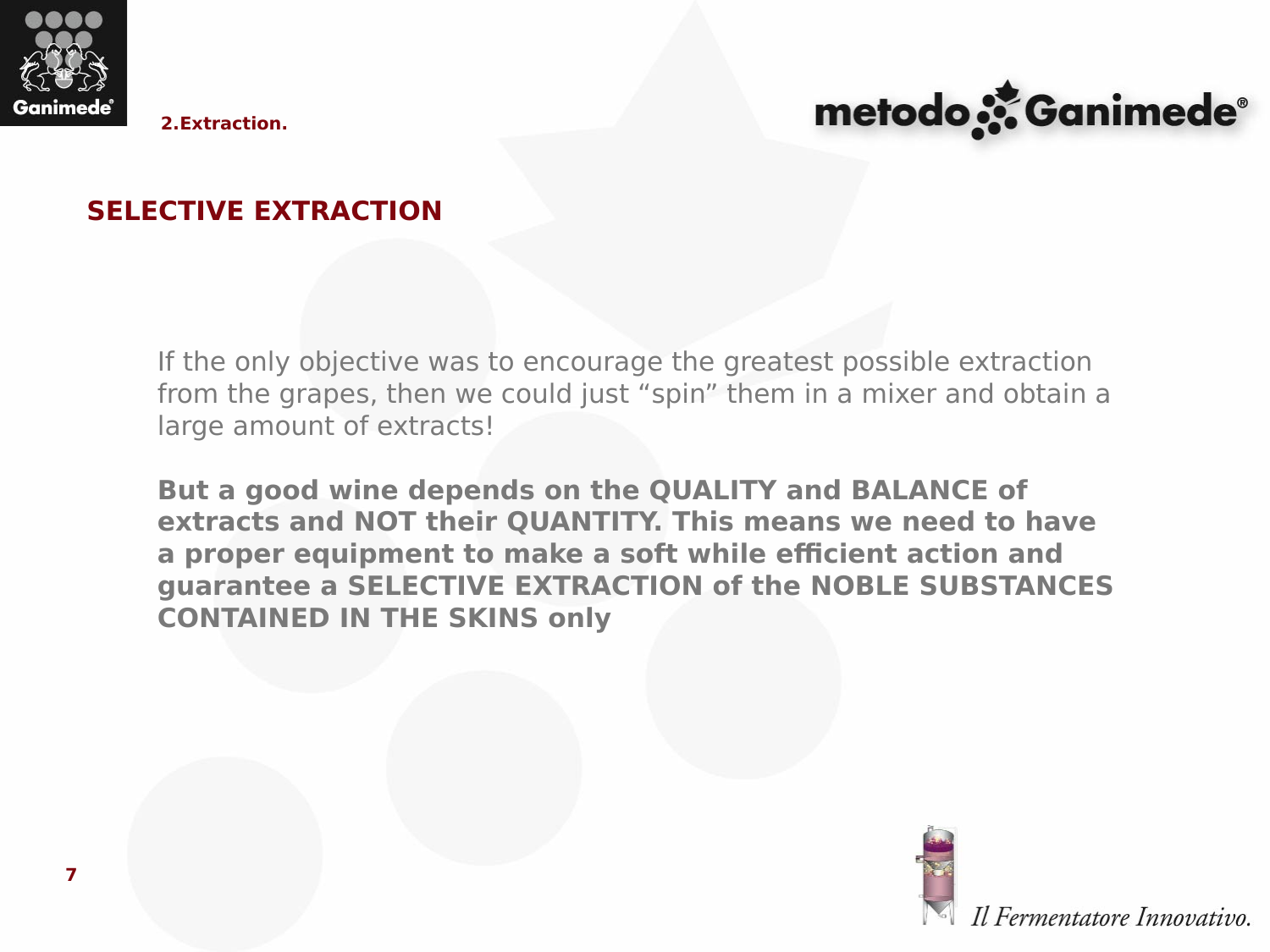

2.Extraction.
SELECTIVE EXTRACTION
# If the only objective was to encourage the greatest possible extraction from the grapes, then we could just “spin” them in a mixer and obtain a large amount of extracts! But a good wine depends on the QUALITY and BALANCE of extracts and NOT their QUANTITY. This means we need to have a proper equipment to make a soft while efficient action and guarantee a SELECTIVE EXTRACTION of the NOBLE SUBSTANCES CONTAINED IN THE SKINS only
7